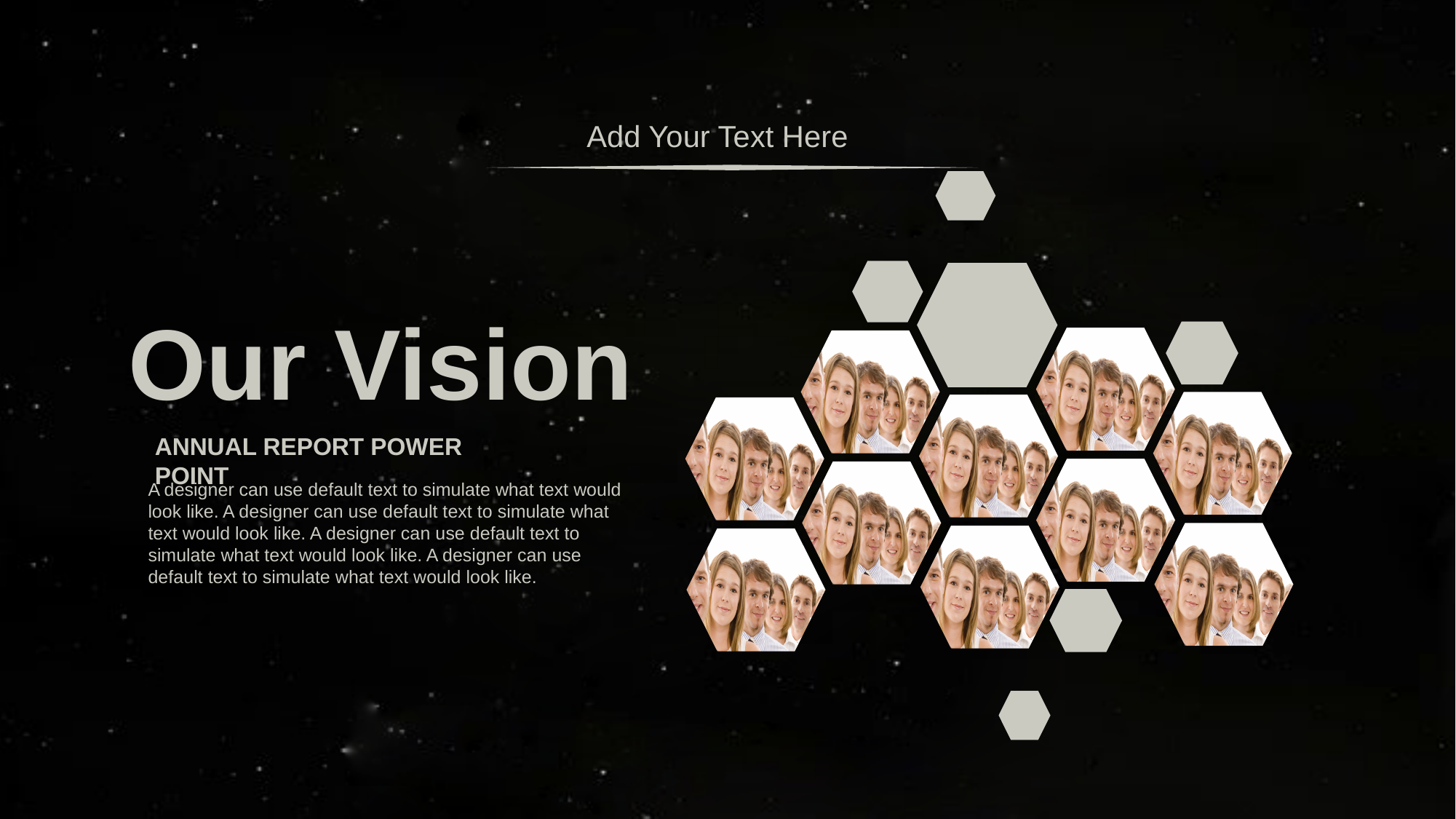

Add Your Text Here

Our Vision

ANNUAL REPORT POWER POINT
A designer can use default text to simulate what text would look like. A designer can use default text to simulate what text would look like. A designer can use default text to simulate what text would look like. A designer can use default text to simulate what text would look like.